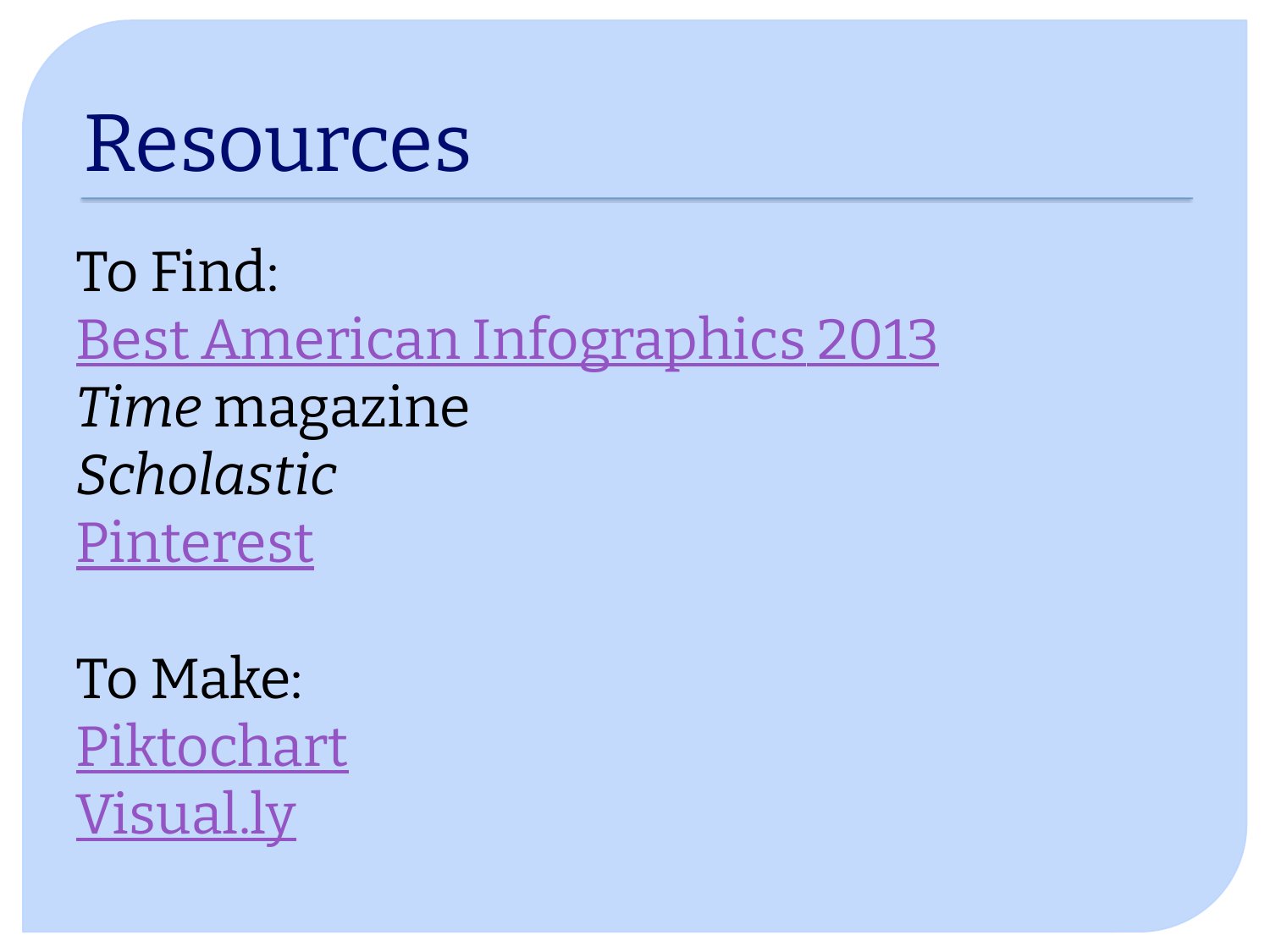

# Resources
To Find:
Best American Infographics 2013
Time magazine
Scholastic
Pinterest

To Make:
Piktochart
Visual.ly